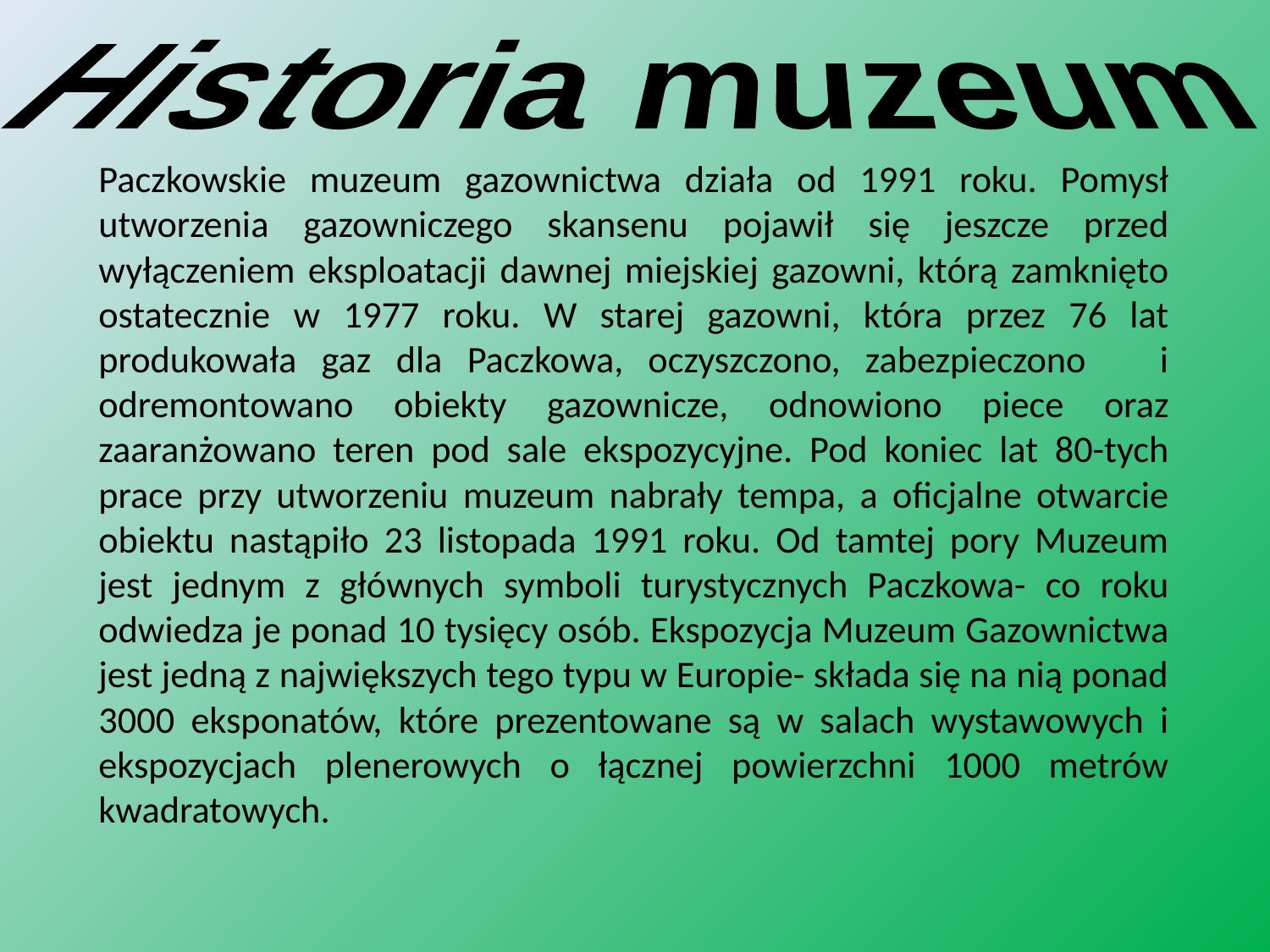

Historia muzeum
	Paczkowskie muzeum gazownictwa działa od 1991 roku. Pomysł utworzenia gazowniczego skansenu pojawił się jeszcze przed wyłączeniem eksploatacji dawnej miejskiej gazowni, którą zamknięto ostatecznie w 1977 roku. W starej gazowni, która przez 76 lat produkowała gaz dla Paczkowa, oczyszczono, zabezpieczono   i odremontowano obiekty gazownicze, odnowiono piece oraz zaaranżowano teren pod sale ekspozycyjne. Pod koniec lat 80-tych prace przy utworzeniu muzeum nabrały tempa, a oficjalne otwarcie obiektu nastąpiło 23 listopada 1991 roku. Od tamtej pory Muzeum jest jednym z głównych symboli turystycznych Paczkowa- co roku odwiedza je ponad 10 tysięcy osób. Ekspozycja Muzeum Gazownictwa jest jedną z największych tego typu w Europie- składa się na nią ponad 3000 eksponatów, które prezentowane są w salach wystawowych i ekspozycjach plenerowych o łącznej powierzchni 1000 metrów kwadratowych.